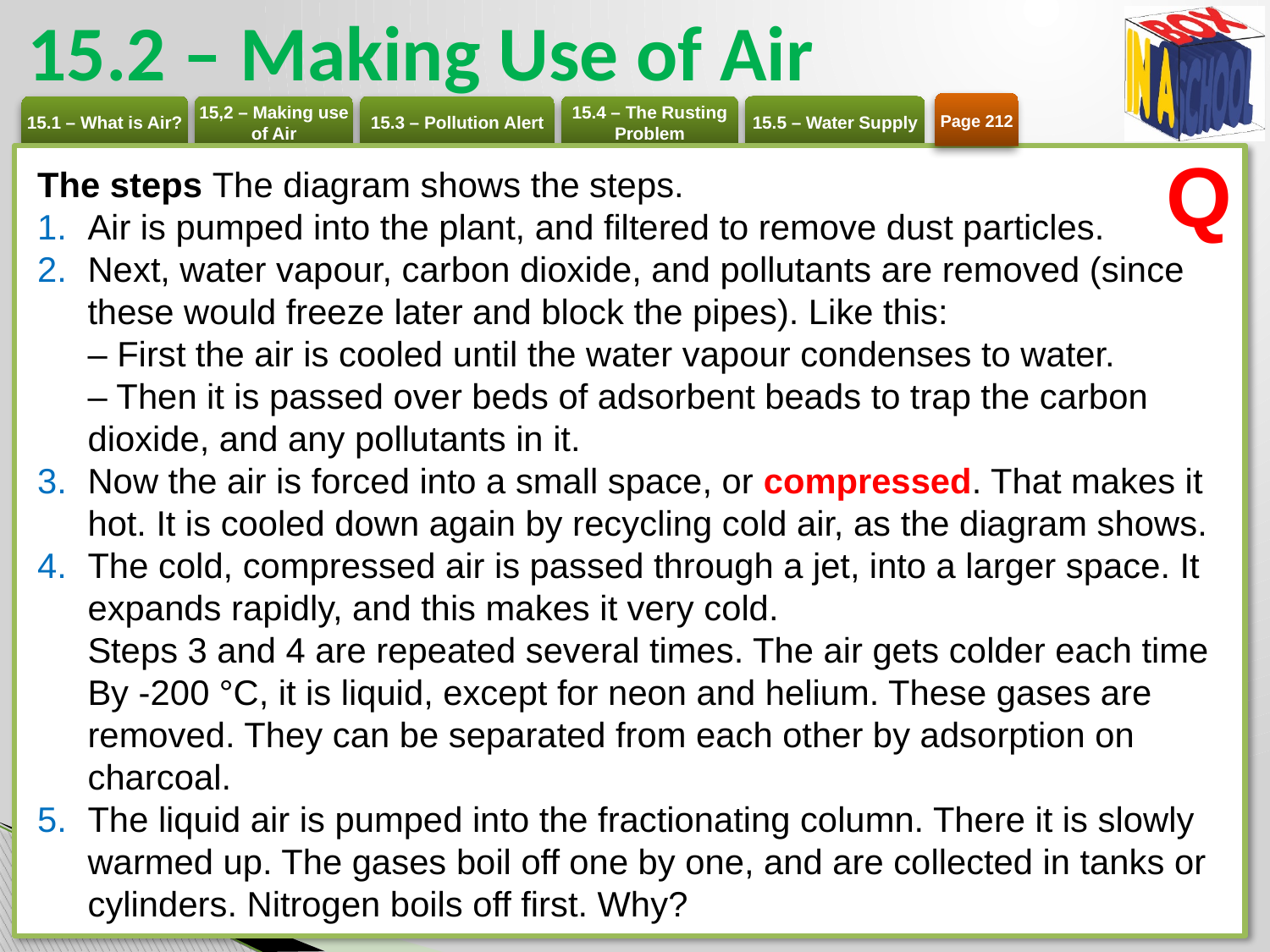

# 15.2 – Making Use of Air
Page 212
Q
The steps The diagram shows the steps.
Air is pumped into the plant, and filtered to remove dust particles.
Next, water vapour, carbon dioxide, and pollutants are removed (since these would freeze later and block the pipes). Like this:
– First the air is cooled until the water vapour condenses to water.
– Then it is passed over beds of adsorbent beads to trap the carbon dioxide, and any pollutants in it.
Now the air is forced into a small space, or compressed. That makes it hot. It is cooled down again by recycling cold air, as the diagram shows.
The cold, compressed air is passed through a jet, into a larger space. It expands rapidly, and this makes it very cold.
Steps 3 and 4 are repeated several times. The air gets colder each time
By -200 °C, it is liquid, except for neon and helium. These gases are removed. They can be separated from each other by adsorption on charcoal.
The liquid air is pumped into the fractionating column. There it is slowly warmed up. The gases boil off one by one, and are collected in tanks or cylinders. Nitrogen boils off first. Why?